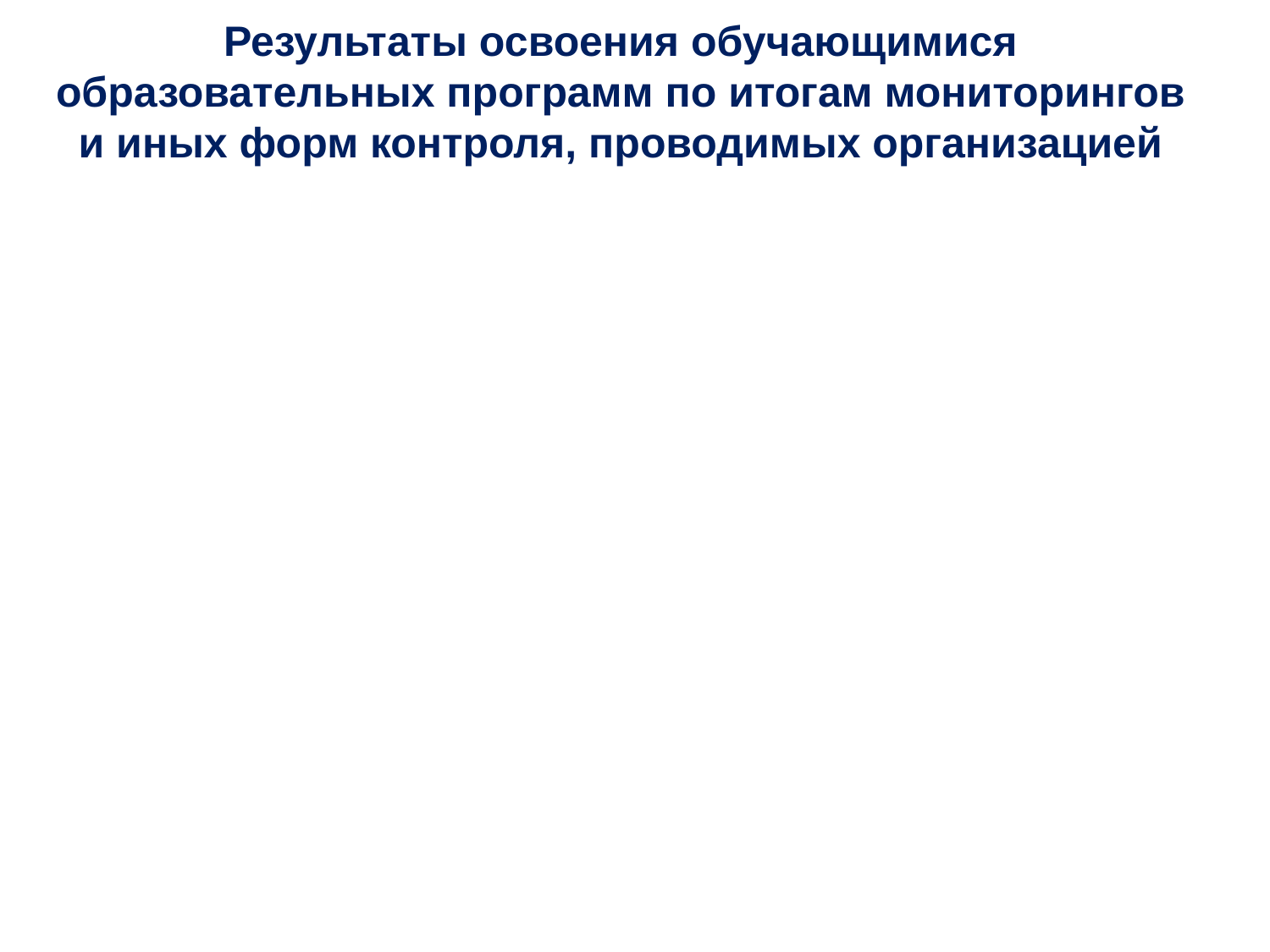

# Результаты освоения обучающимися образовательных программ по итогам мониторингов и иных форм контроля, проводимых организацией